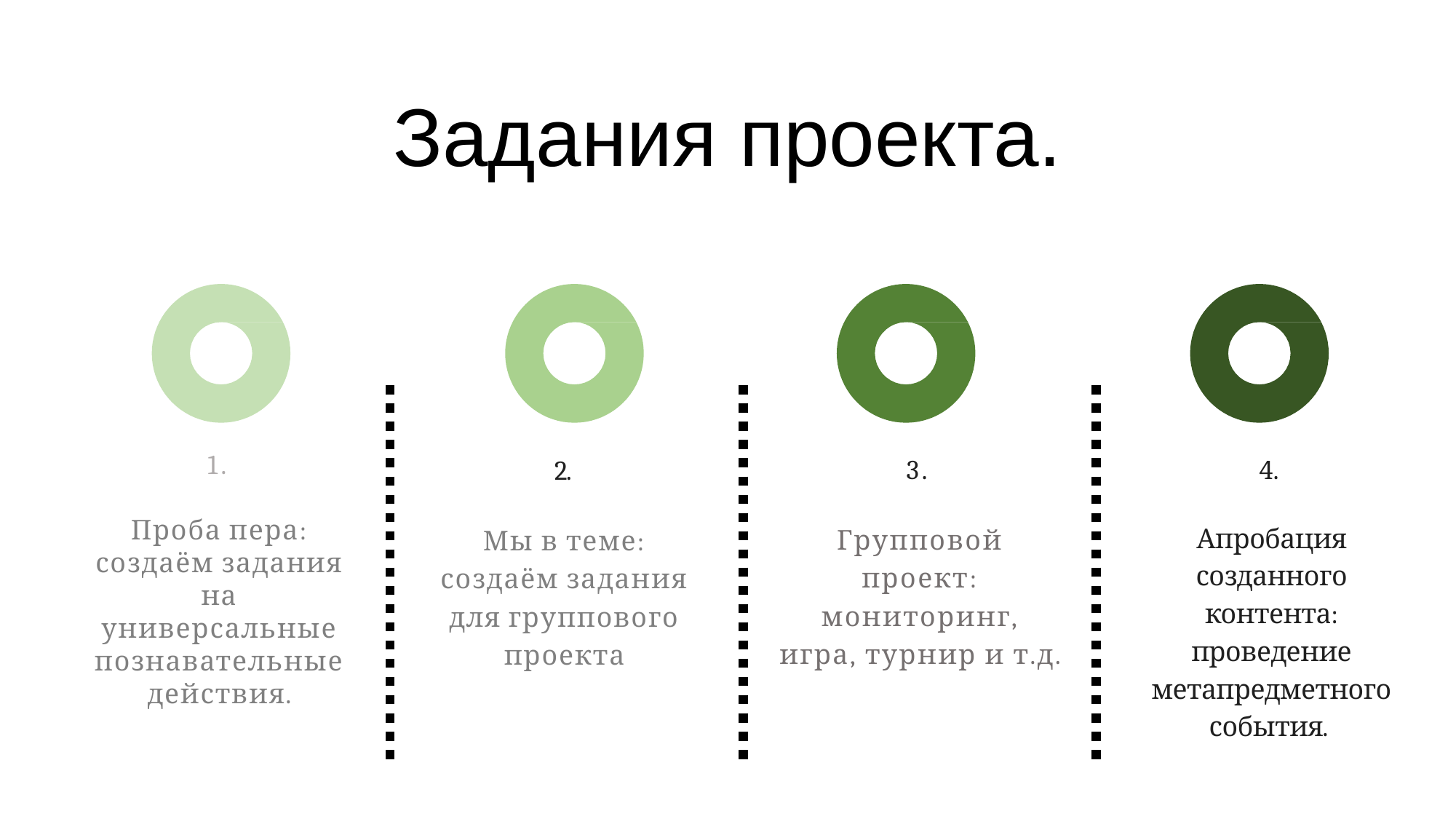

Задания проекта.

1.
Проба пера: создаём задания на универсальные познавательные действия.
2.
Мы в теме: создаём задания для группового проекта
3.
Групповой проект: мониторинг, игра, турнир и т.д.
4.
Апробация созданного контента: проведение метапредметного события.